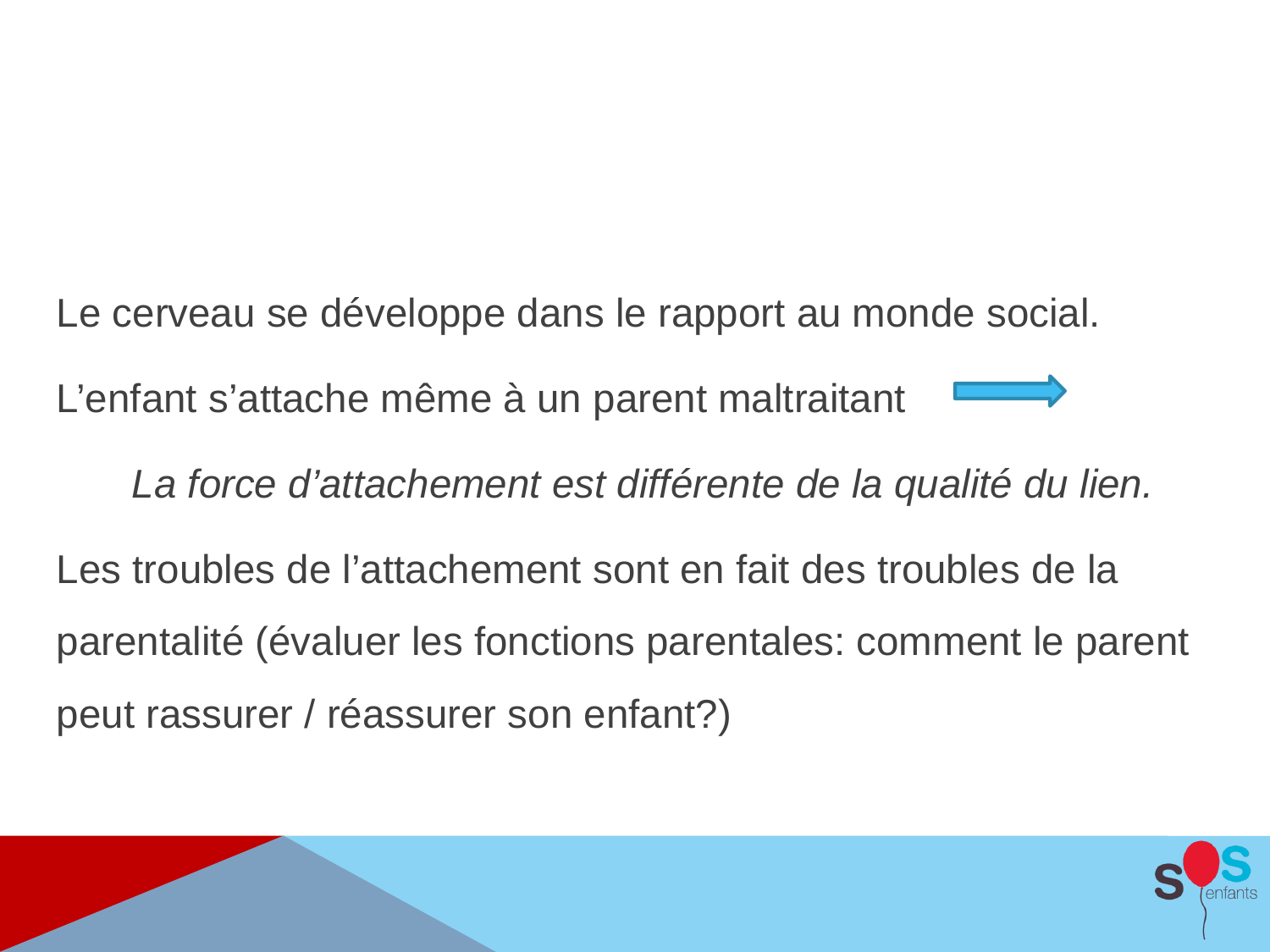

#
Le cerveau se développe dans le rapport au monde social.
L’enfant s’attache même à un parent maltraitant
La force d’attachement est différente de la qualité du lien.
Les troubles de l’attachement sont en fait des troubles de la parentalité (évaluer les fonctions parentales: comment le parent peut rassurer / réassurer son enfant?)